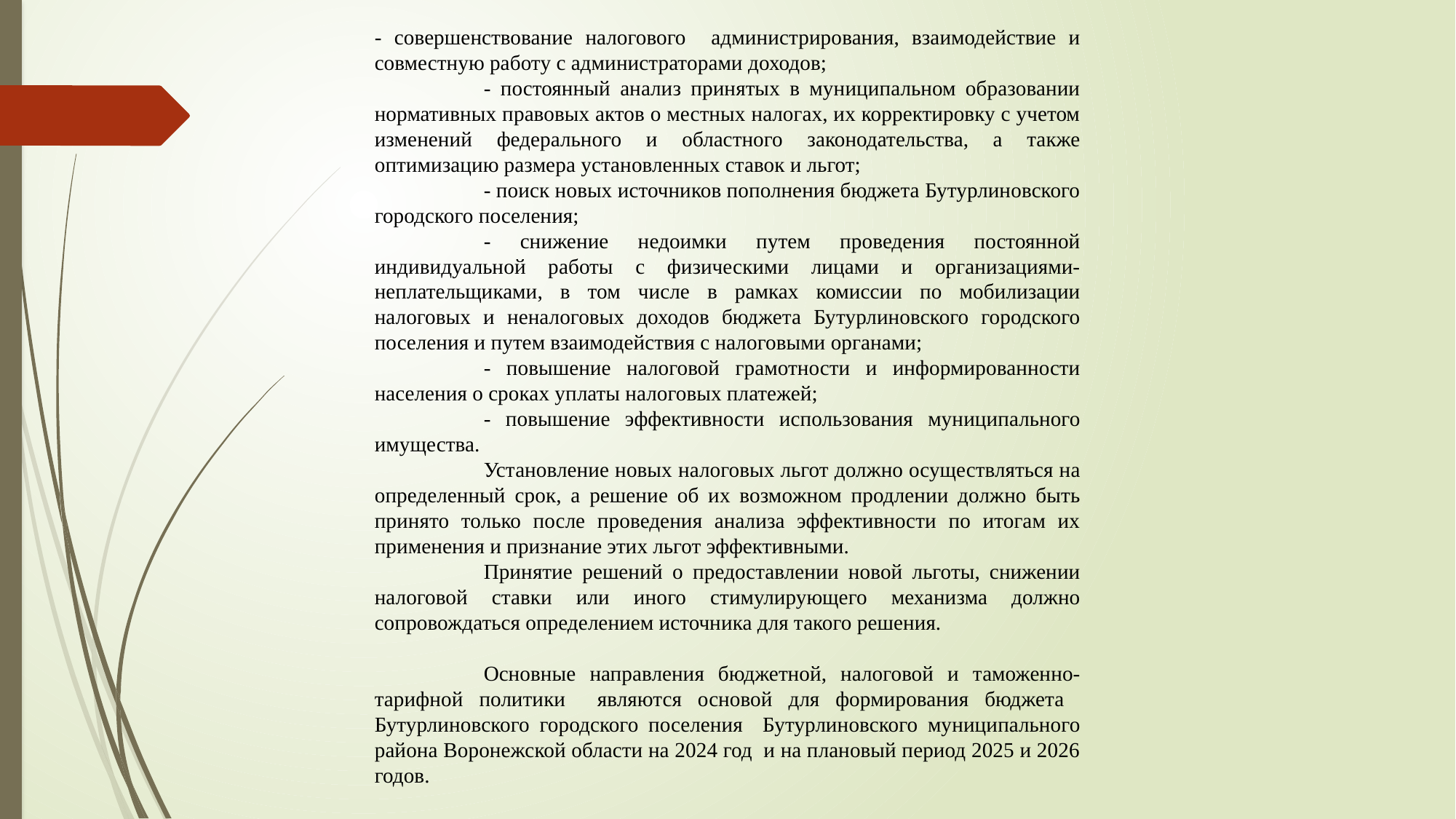

- совершенствование налогового  администрирования, взаимодействие и совместную работу с администраторами доходов;
	- постоянный анализ принятых в муниципальном образовании нормативных правовых актов о местных налогах, их корректировку с учетом изменений федерального и областного законодательства, а также оптимизацию размера установленных ставок и льгот;
	- поиск новых источников пополнения бюджета Бутурлиновского городского поселения;
	- снижение недоимки путем проведения постоянной индивидуальной работы с физическими лицами и организациями-неплательщиками, в том числе в рамках комиссии по мобилизации налоговых и неналоговых доходов бюджета Бутурлиновского городского поселения и путем взаимодействия с налоговыми органами;
	- повышение налоговой грамотности и информированности населения о сроках уплаты налоговых платежей;
	- повышение эффективности использования муниципального имущества.
	Установление новых налоговых льгот должно осуществляться на определенный срок, а решение об их возможном продлении должно быть принято только после проведения анализа эффективности по итогам их применения и признание этих льгот эффективными.
	Принятие решений о предоставлении новой льготы, снижении налоговой ставки или иного стимулирующего механизма должно сопровождаться определением источника для такого решения.

	Основные направления бюджетной, налоговой и таможенно-тарифной политики  являются основой для формирования бюджета  Бутурлиновского городского поселения  Бутурлиновского муниципального района Воронежской области на 2024 год  и на плановый период 2025 и 2026 годов.